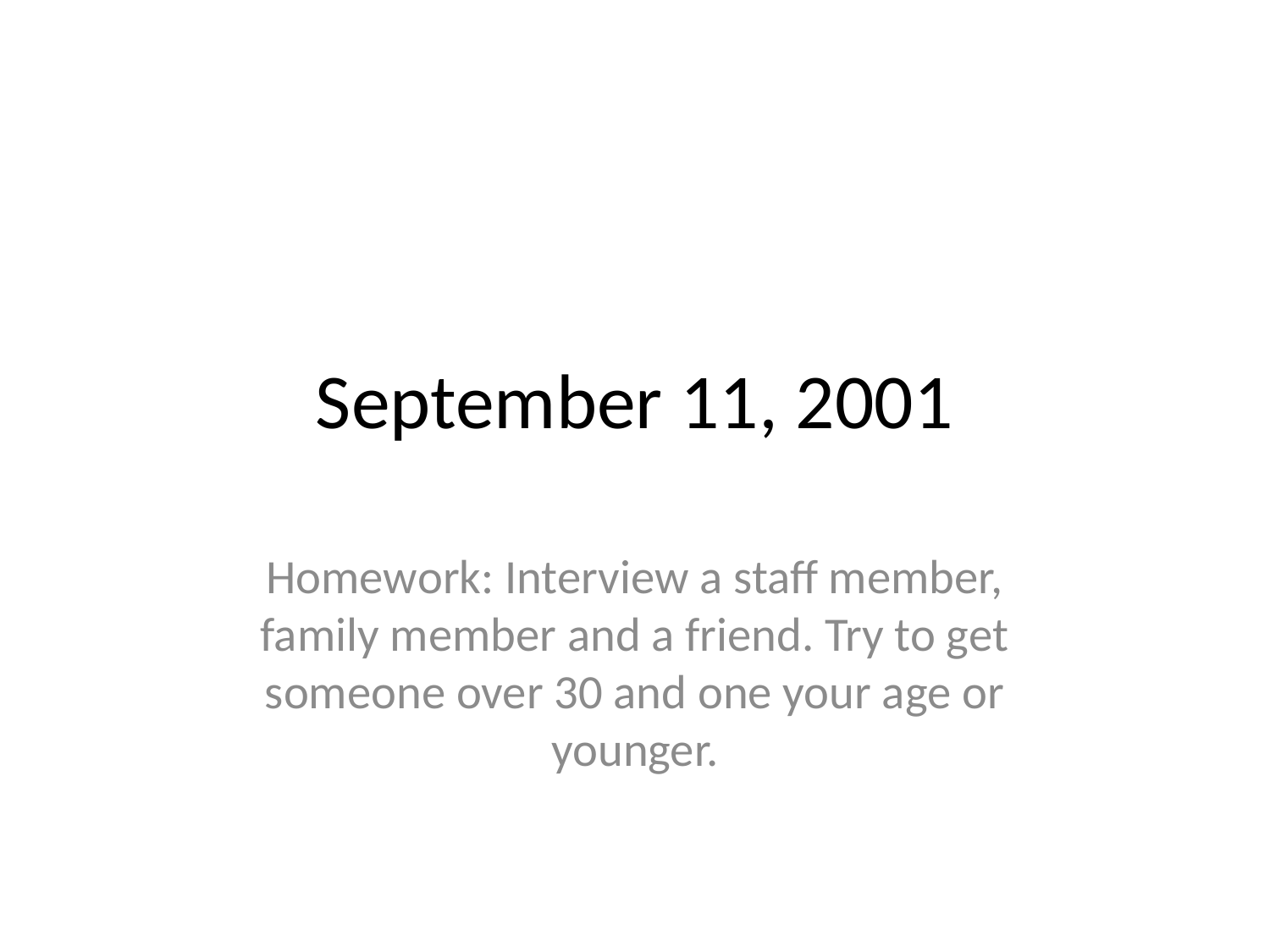

# September 11, 2001
Homework: Interview a staff member, family member and a friend. Try to get someone over 30 and one your age or younger.